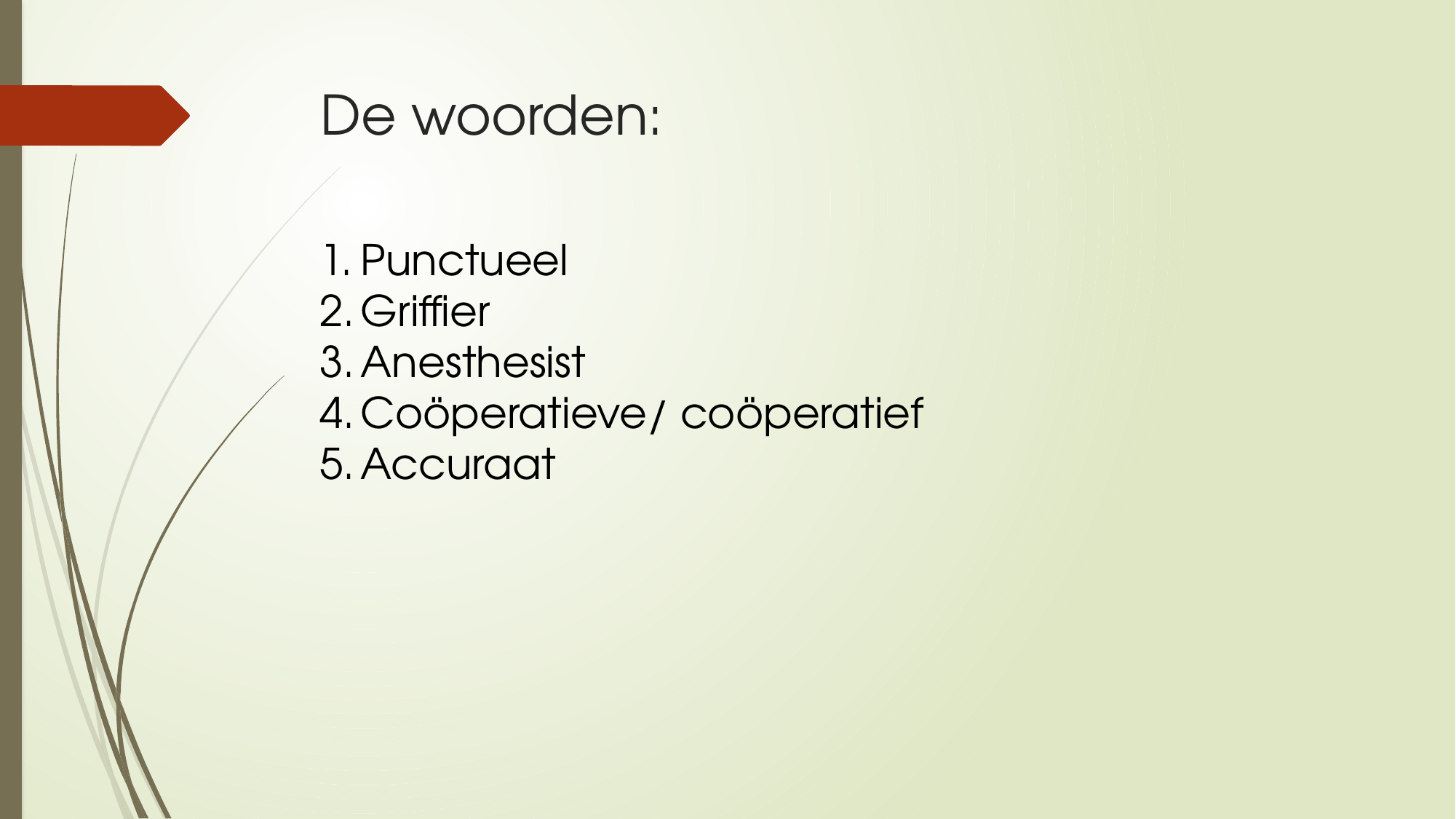

# De woorden:
Punctueel
Griffier
Anesthesist
Coöperatieve/ coöperatief
Accuraat